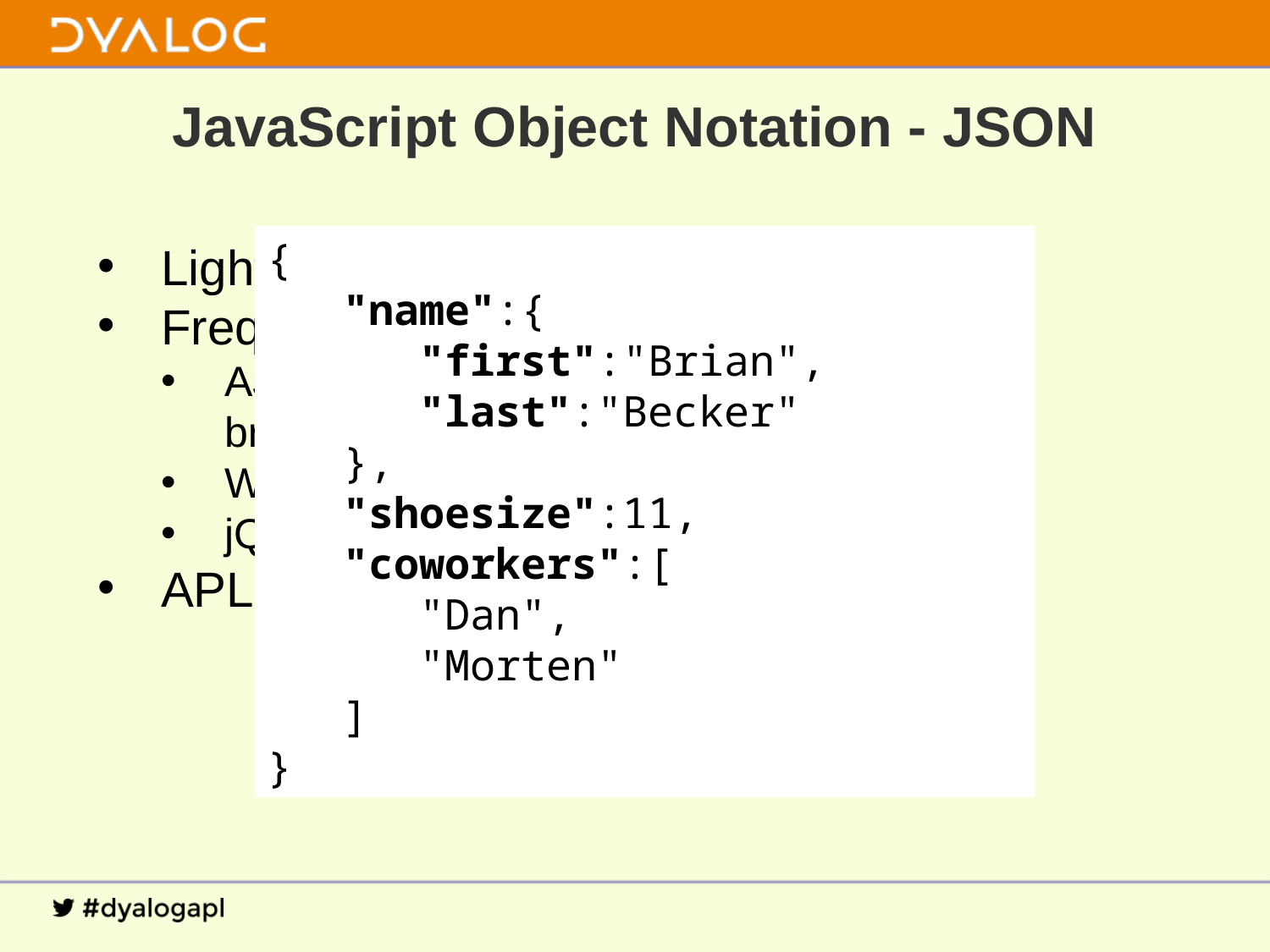

# JavaScript Object Notation - JSON
{  
   "name":{  
      "first":"Brian",
      "last":"Becker"
   },
   "shoesize":11,
   "coworkers":[  
      "Dan",
      "Morten"
   ]
}
Lightweight data interchange format
Frequently used in
AJAX to transport information between browser/server
Web services
jQuery-style parameters
APL serialization